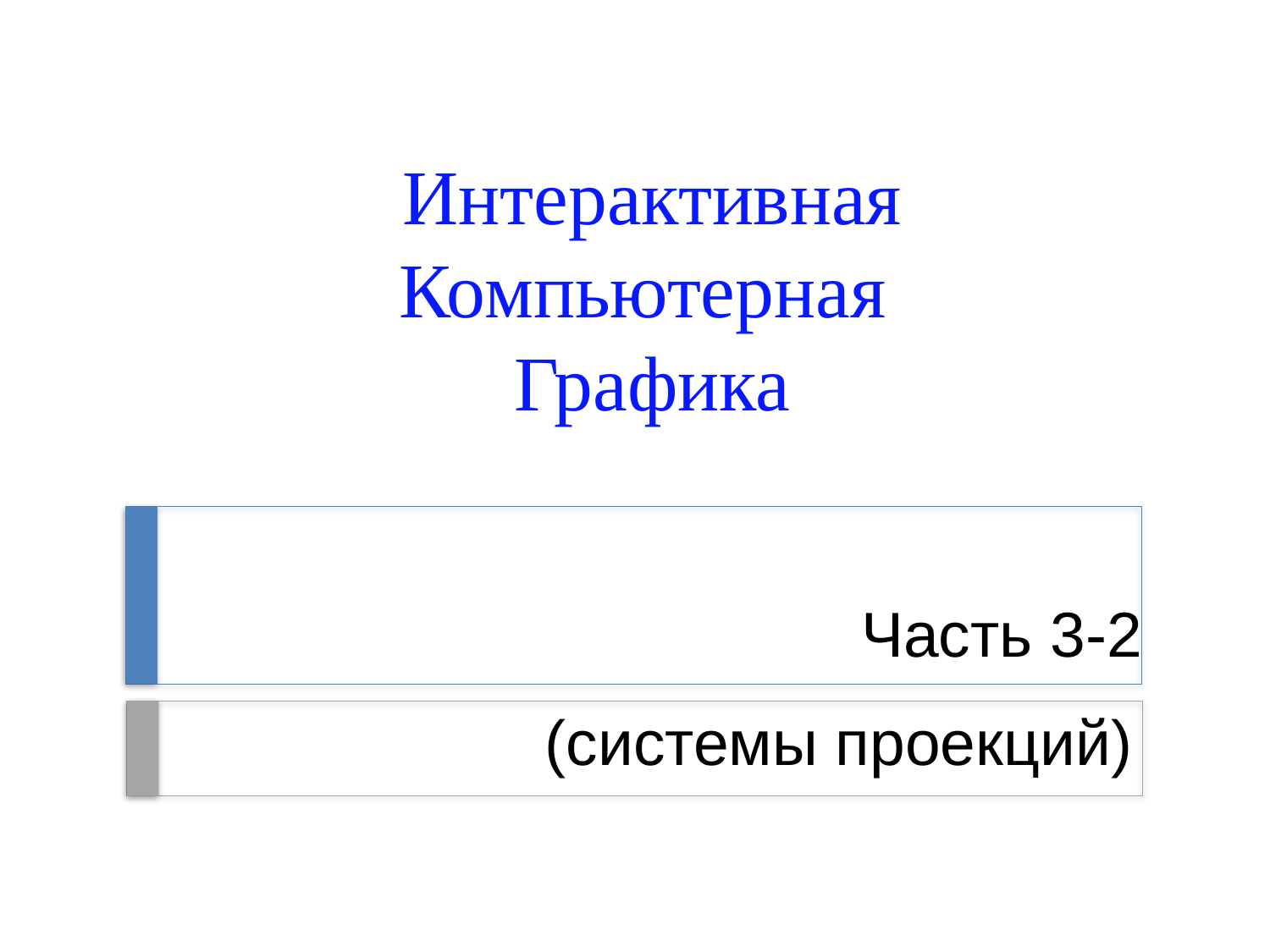

Интерактивная
Компьютерная
Графика
Часть 3-2
# (системы проекций)